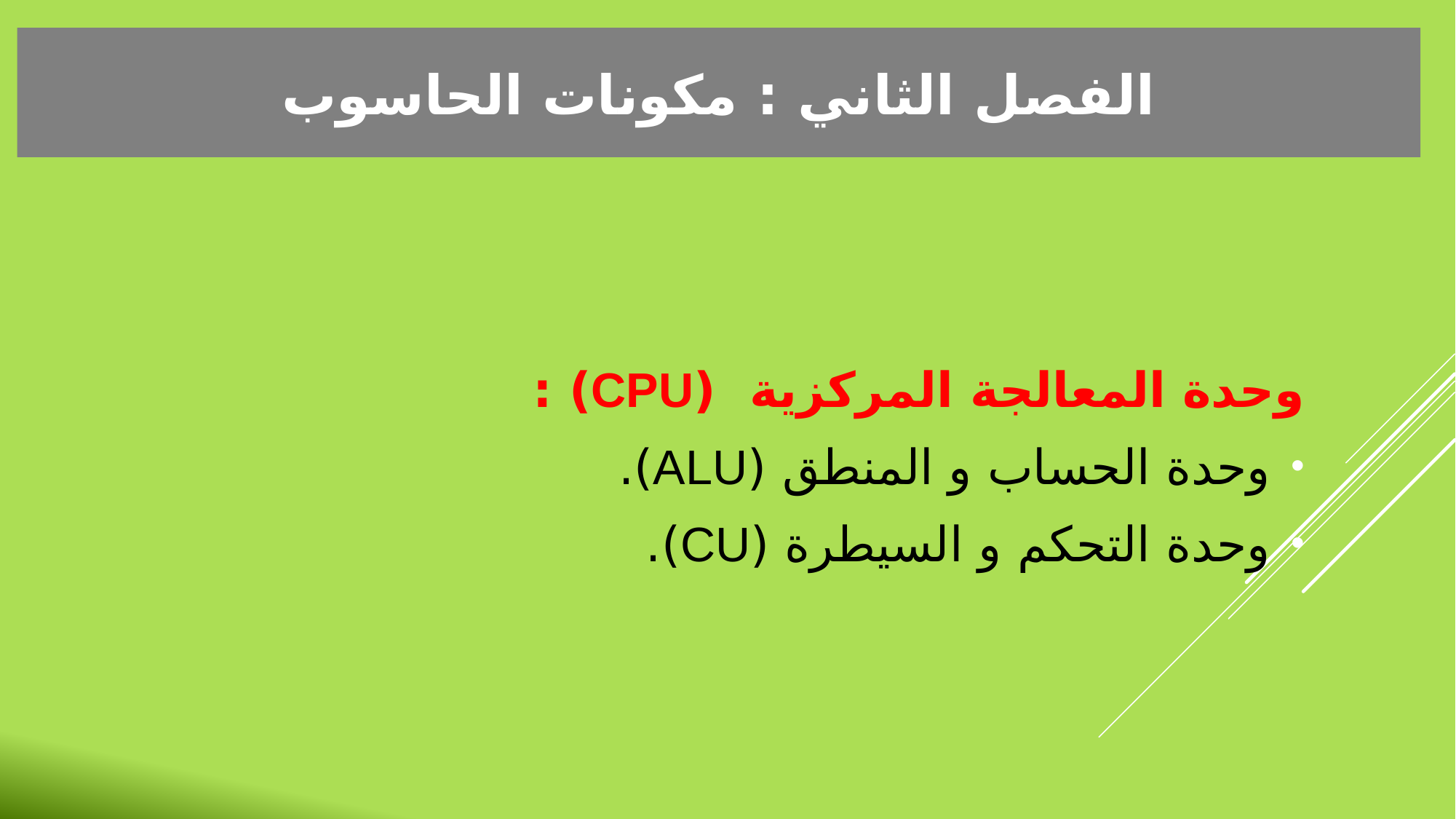

الفصل الثاني : مكونات الحاسوب
وحدة المعالجة المركزية  (CPU) :
وحدة الحساب و المنطق (ALU).
وحدة التحكم و السيطرة (CU).